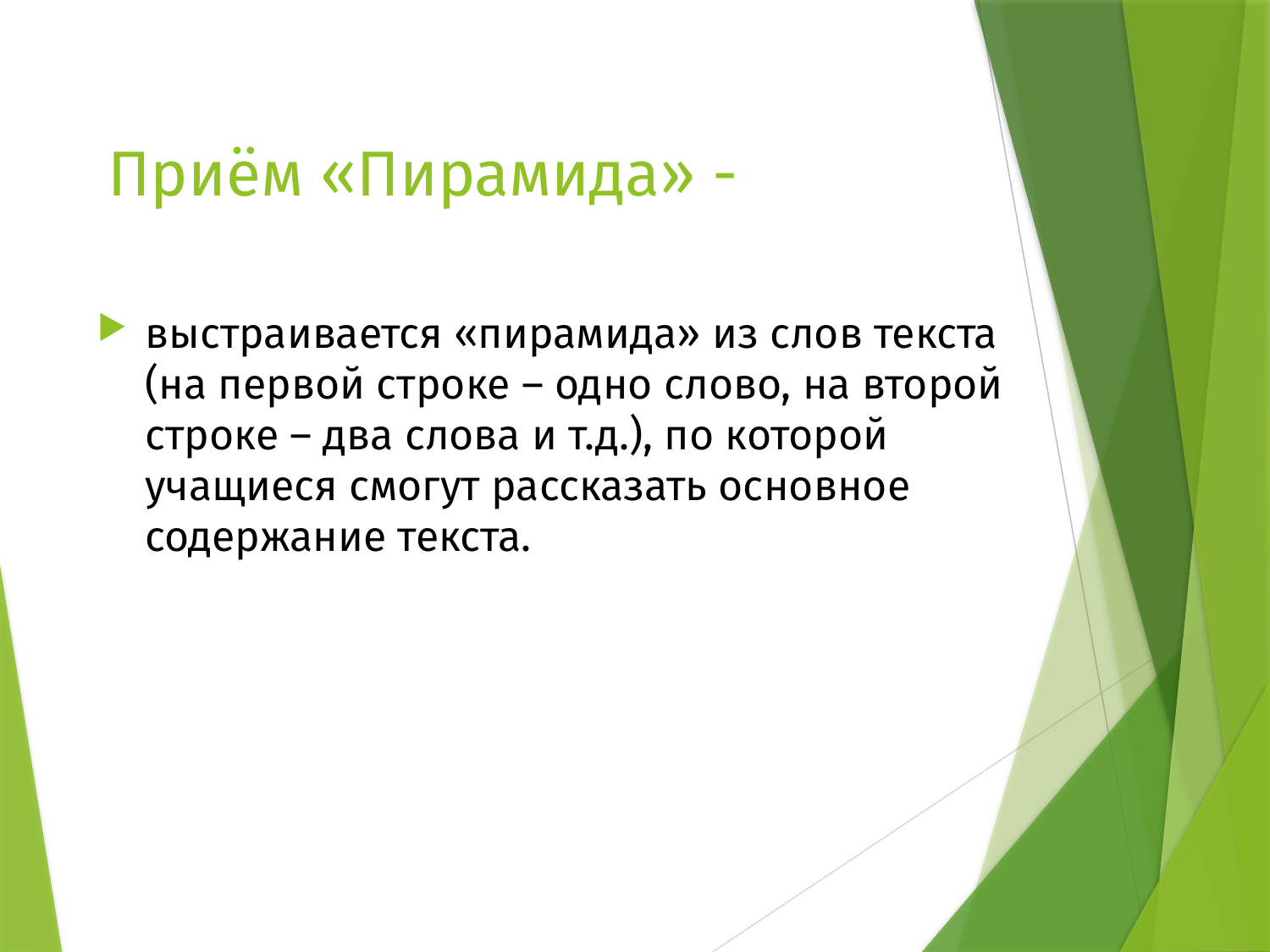

# Приём «Пирамида» -
выстраивается «пирамида» из слов текста (на первой строке – одно слово, на второй строке – два слова и т.д.), по которой учащиеся смогут рассказать основное содержание текста.